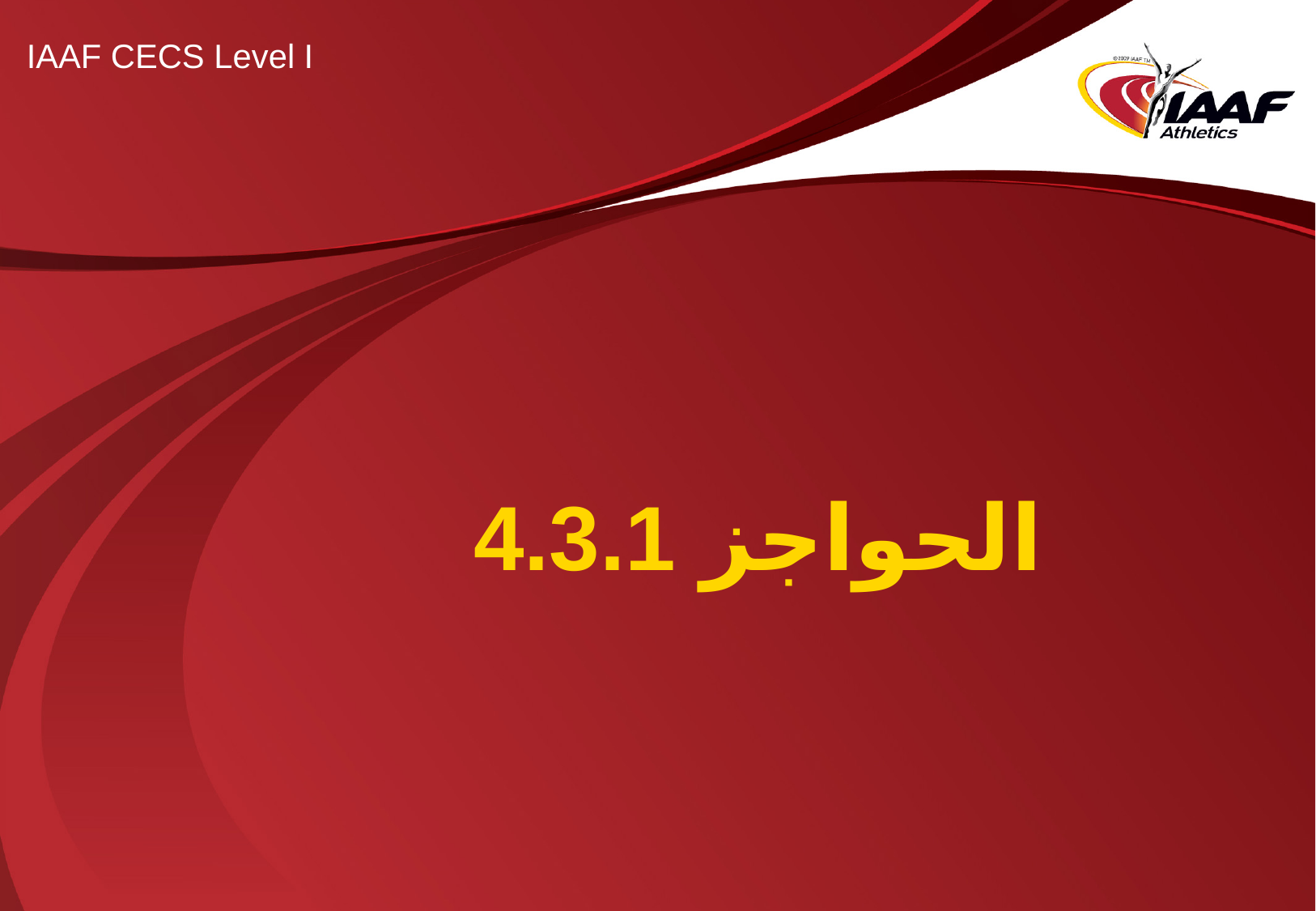

IAAF CECS Level I
# 4.3.1 الحواجز